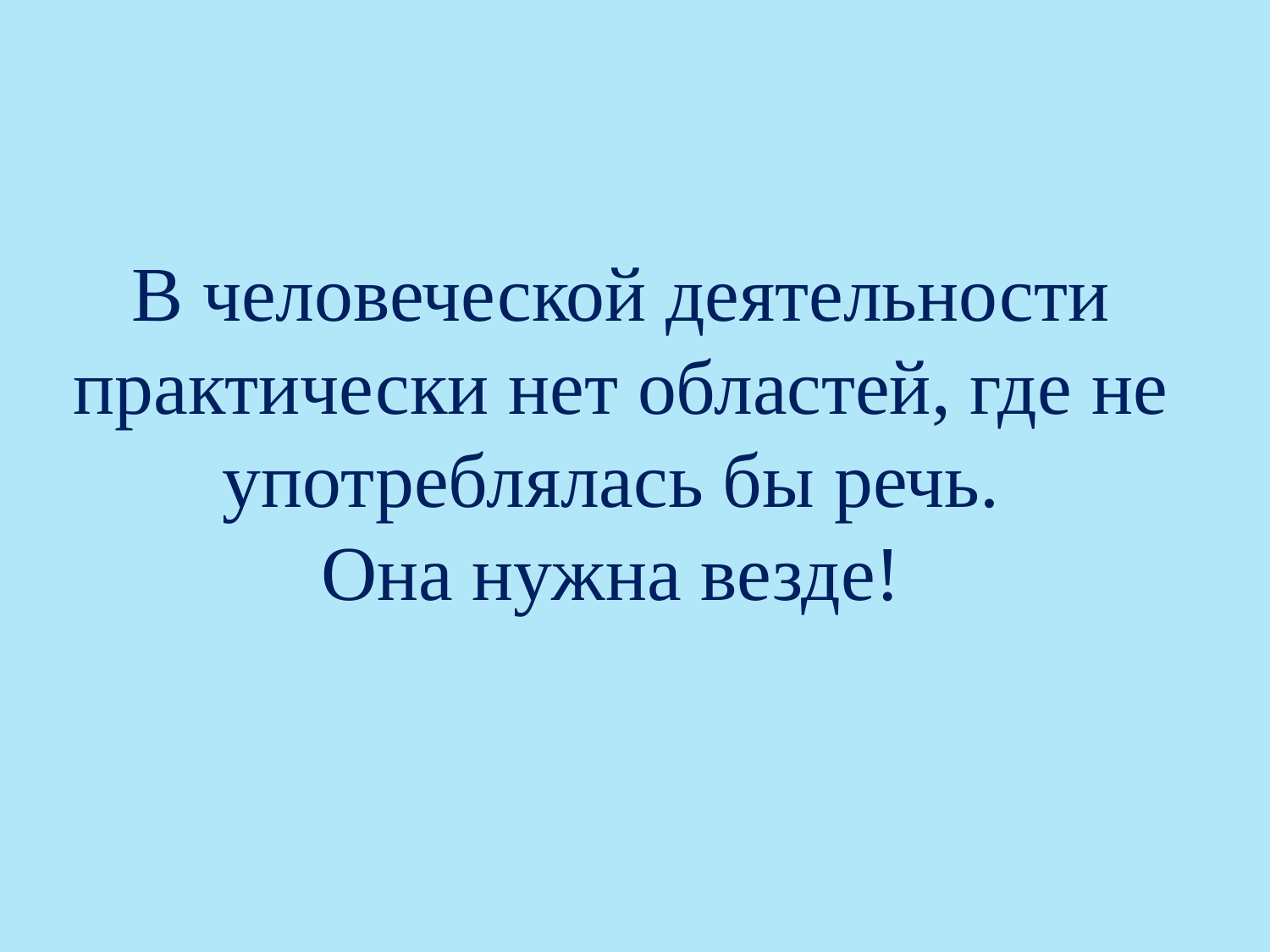

# В человеческой деятельности практически нет областей, где не употреблялась бы речь. Она нужна везде!